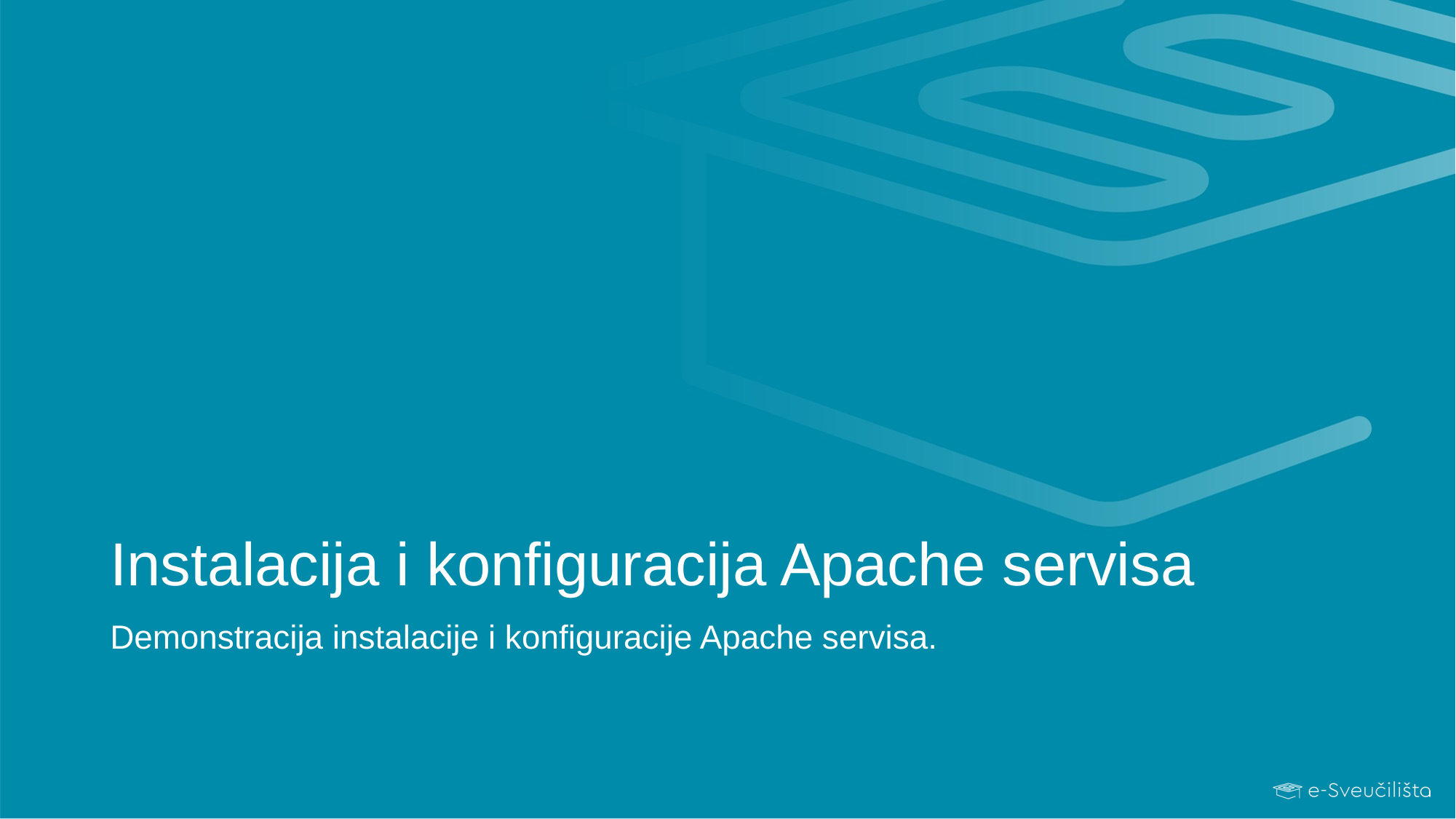

# Instalacija i konfiguracija Apache servisa
Demonstracija instalacije i konfiguracije Apache servisa.